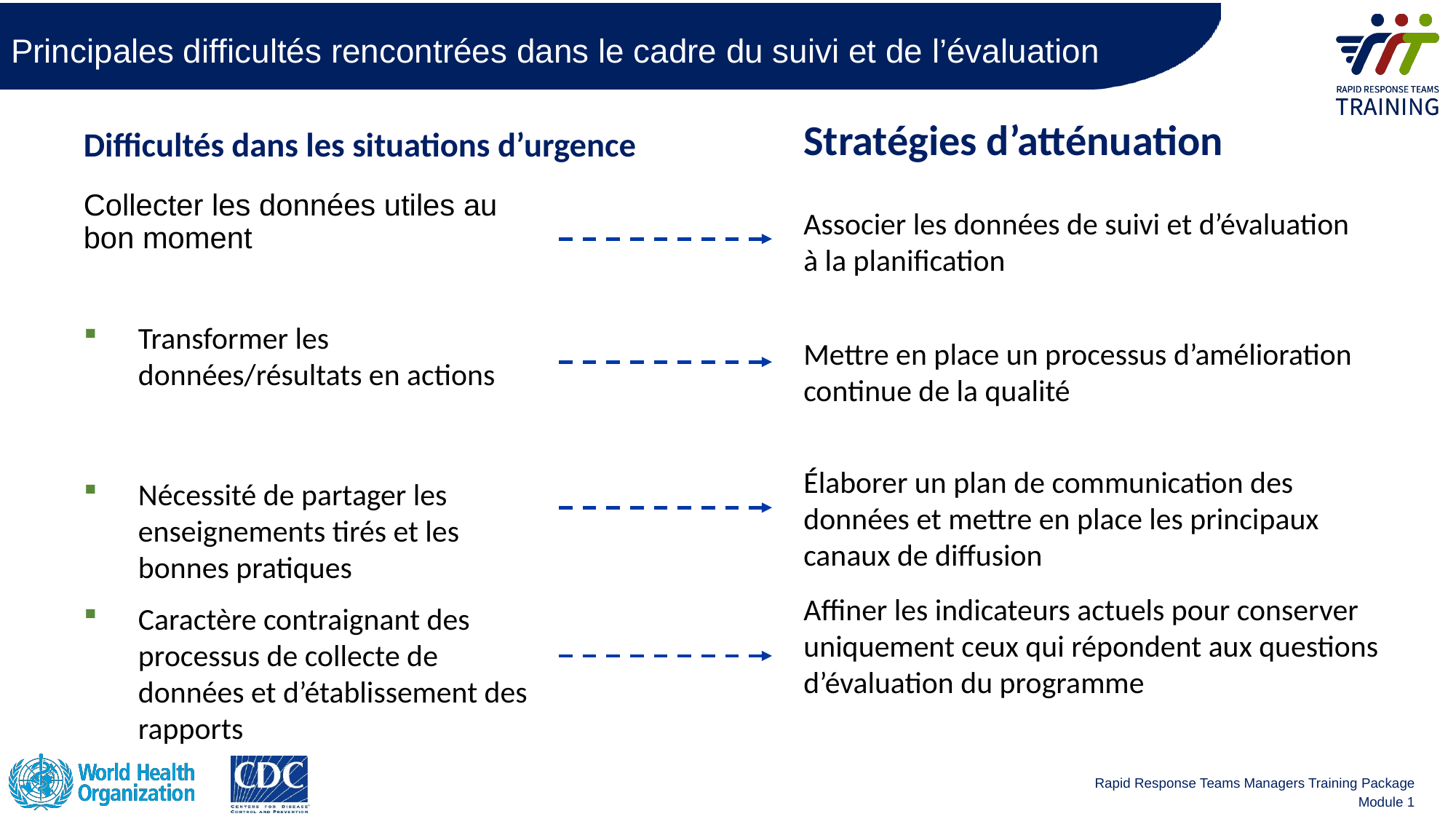

# Principales difficultés rencontrées dans le cadre du suivi et de l’évaluation
Difficultés dans les situations d’urgence
Stratégies d’atténuation
Collecter les données utiles au bon moment
Associer les données de suivi et d’évaluation à la planification
Transformer les données/résultats en actions
Mettre en place un processus d’amélioration continue de la qualité
Élaborer un plan de communication des données et mettre en place les principaux canaux de diffusion
Nécessité de partager les enseignements tirés et les bonnes pratiques
Affiner les indicateurs actuels pour conserver uniquement ceux qui répondent aux questions d’évaluation du programme
Caractère contraignant des processus de collecte de données et d’établissement des rapports